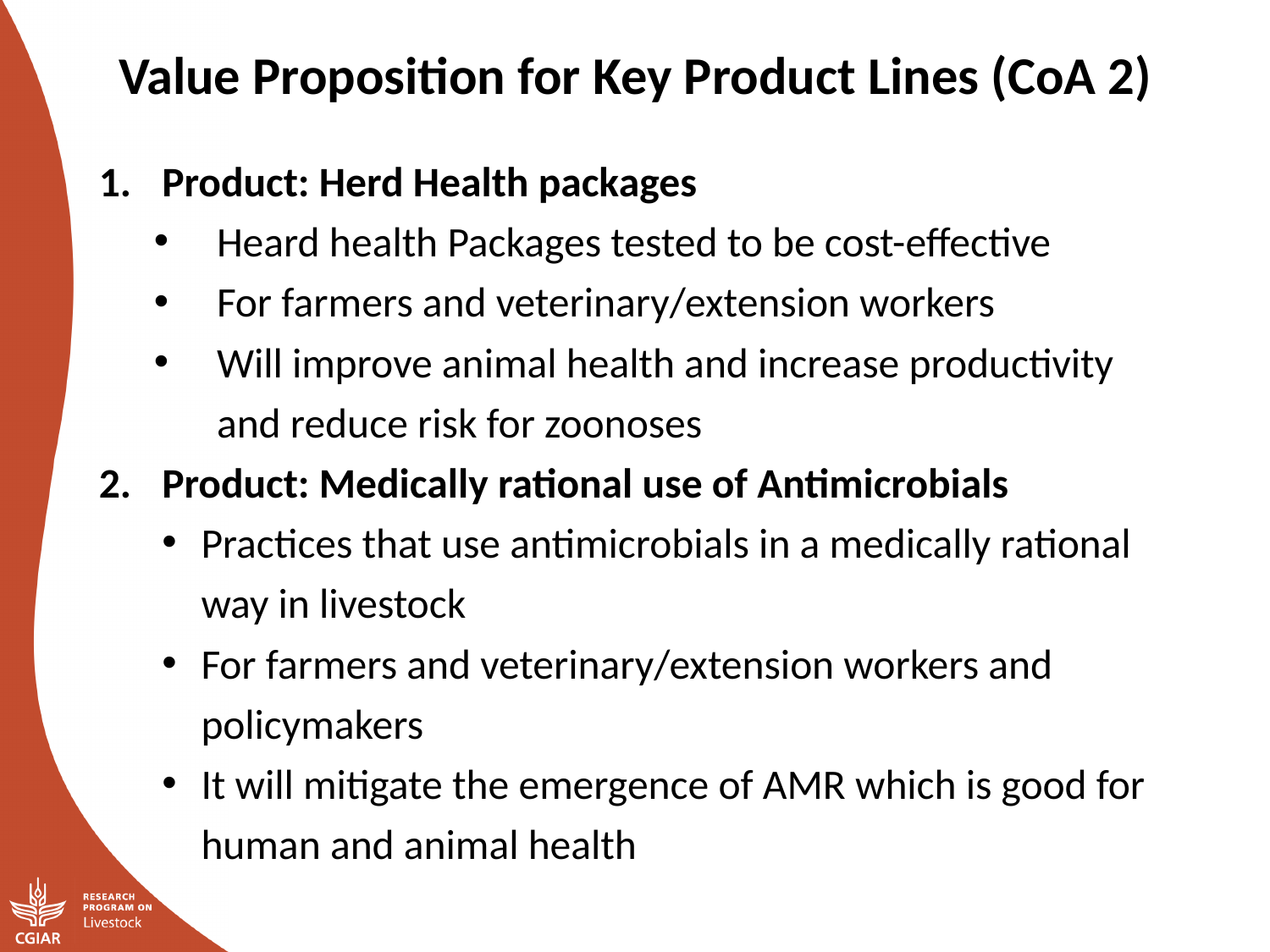

Value Proposition for Key Product Lines (CoA 2)
Product: Herd Health packages
Heard health Packages tested to be cost-effective
For farmers and veterinary/extension workers
Will improve animal health and increase productivity and reduce risk for zoonoses
Product: Medically rational use of Antimicrobials
Practices that use antimicrobials in a medically rational way in livestock
For farmers and veterinary/extension workers and policymakers
It will mitigate the emergence of AMR which is good for human and animal health